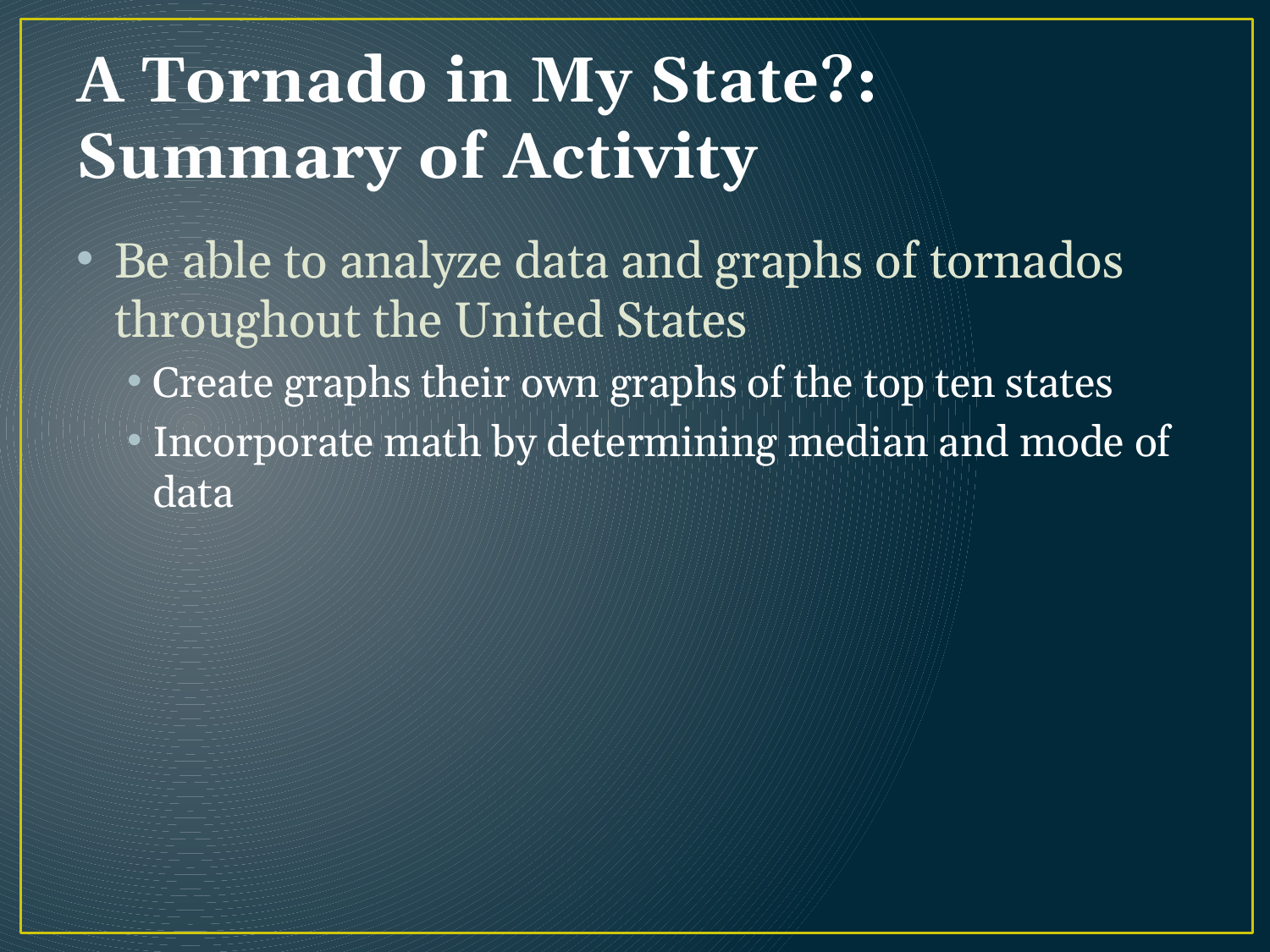

# A Tornado in My State?: Summary of Activity
Be able to analyze data and graphs of tornados throughout the United States
Create graphs their own graphs of the top ten states
Incorporate math by determining median and mode of data